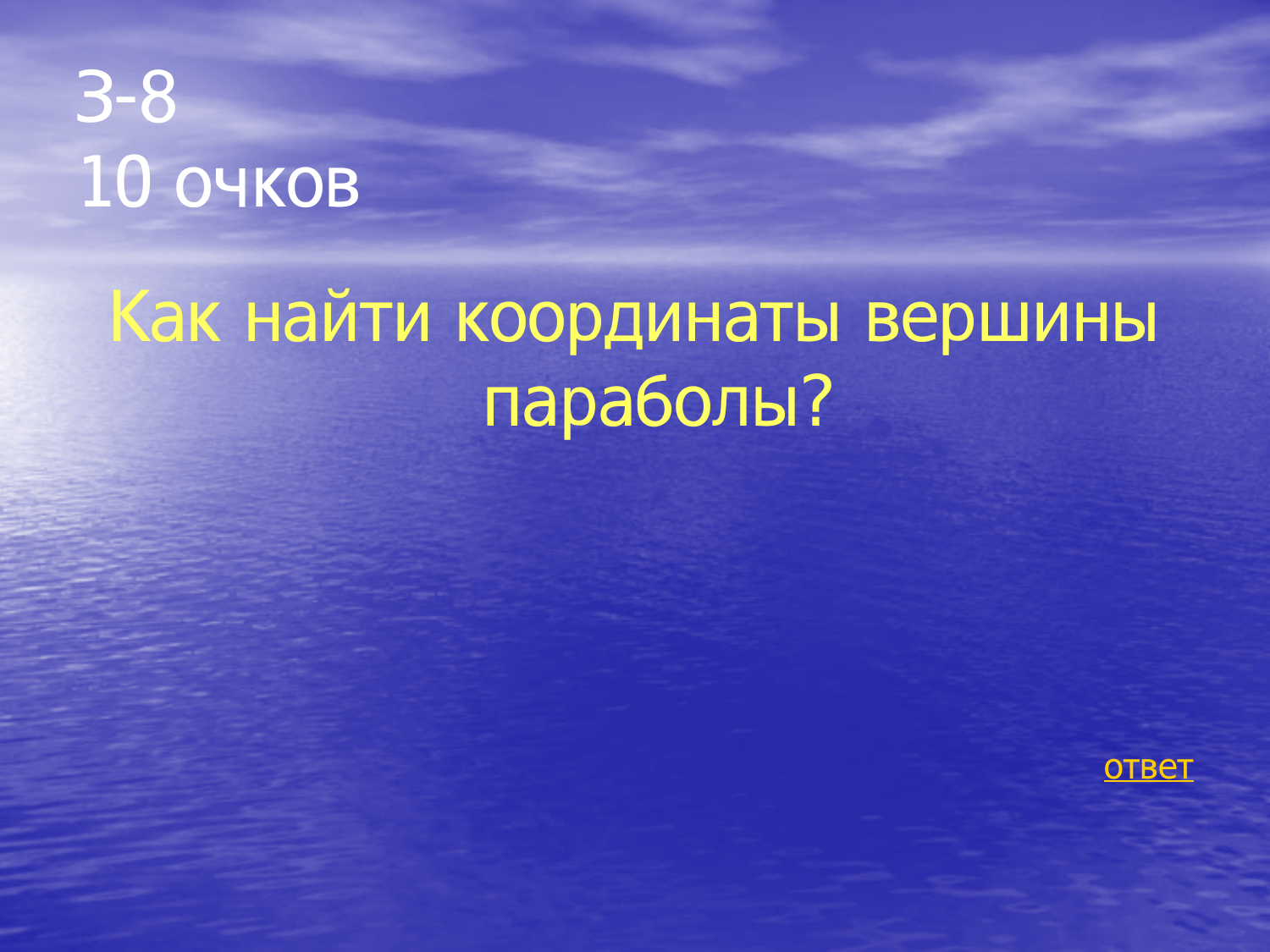

# З-8 10 очков
Как найти координаты вершины параболы?

ответ